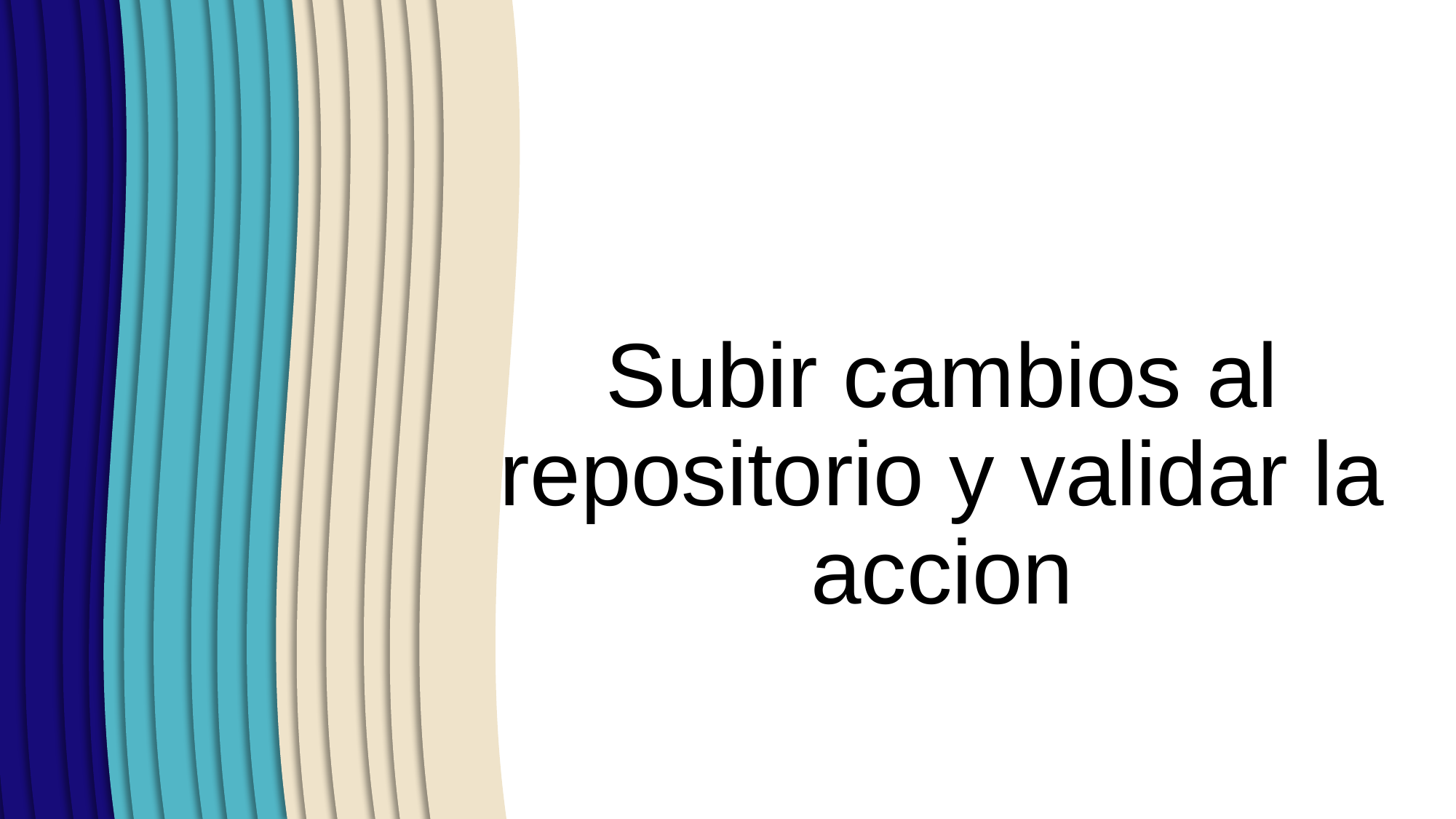

# Subir cambios al repositorio y validar la accion